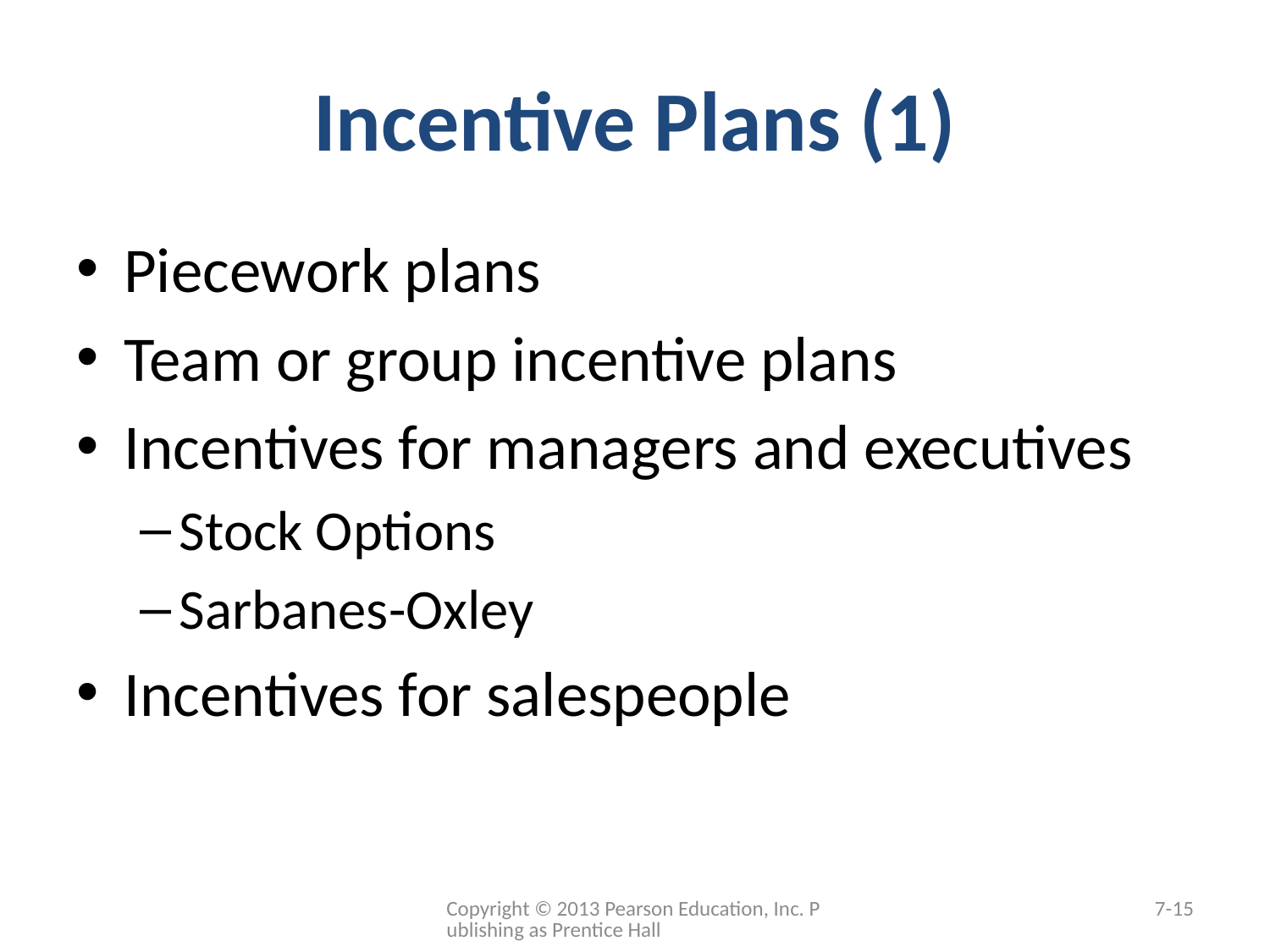

# Incentive Plans (1)
Piecework plans
Team or group incentive plans
Incentives for managers and executives
Stock Options
Sarbanes-Oxley
Incentives for salespeople
Copyright © 2013 Pearson Education, Inc. Publishing as Prentice Hall
7-15